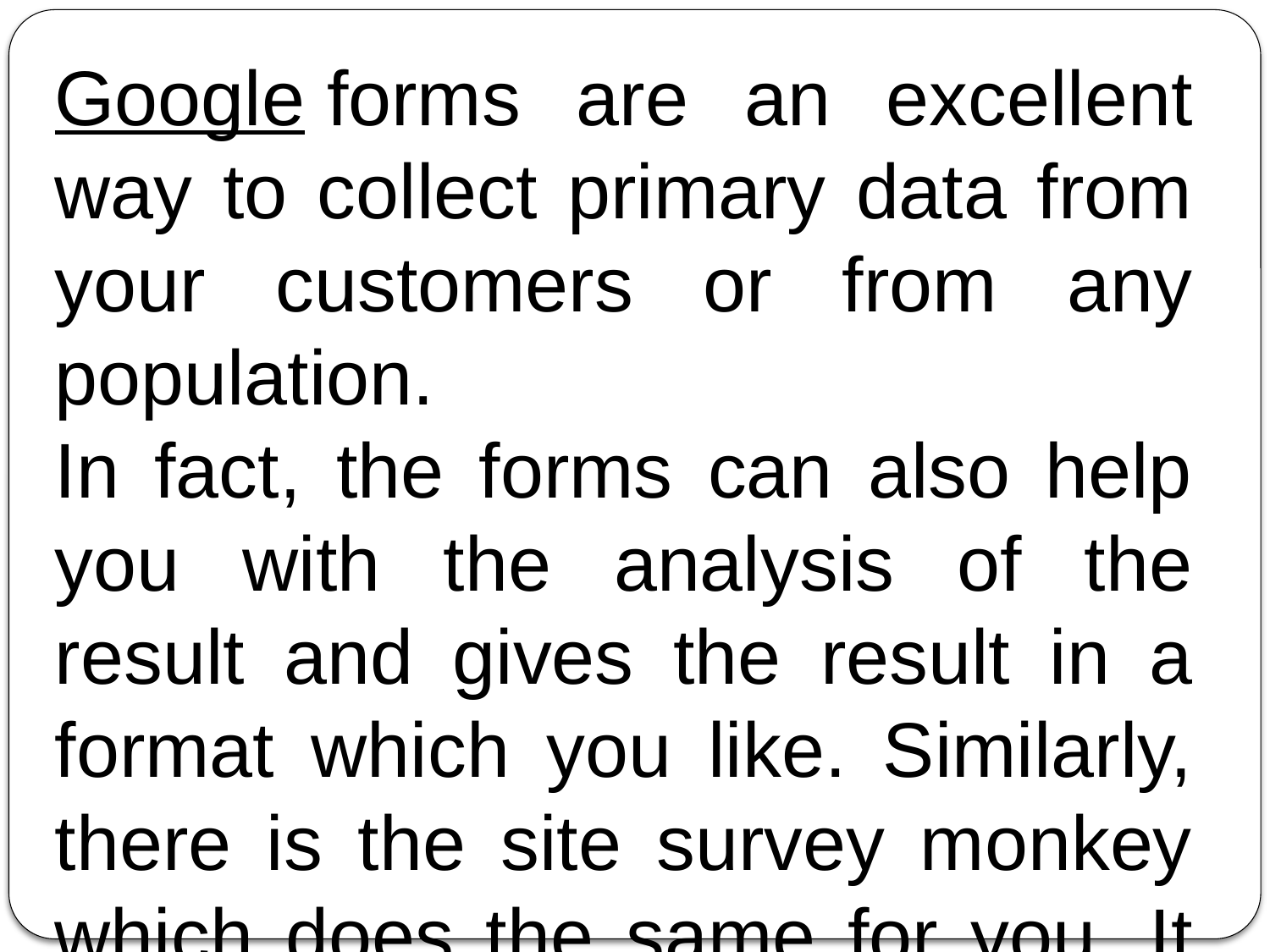

Google forms are an excellent way to collect primary data from your customers or from any population.
In fact, the forms can also help you with the analysis of the result and gives the result in a format which you like. Similarly, there is the site survey monkey which does the same for you. It is easy and it is fast.